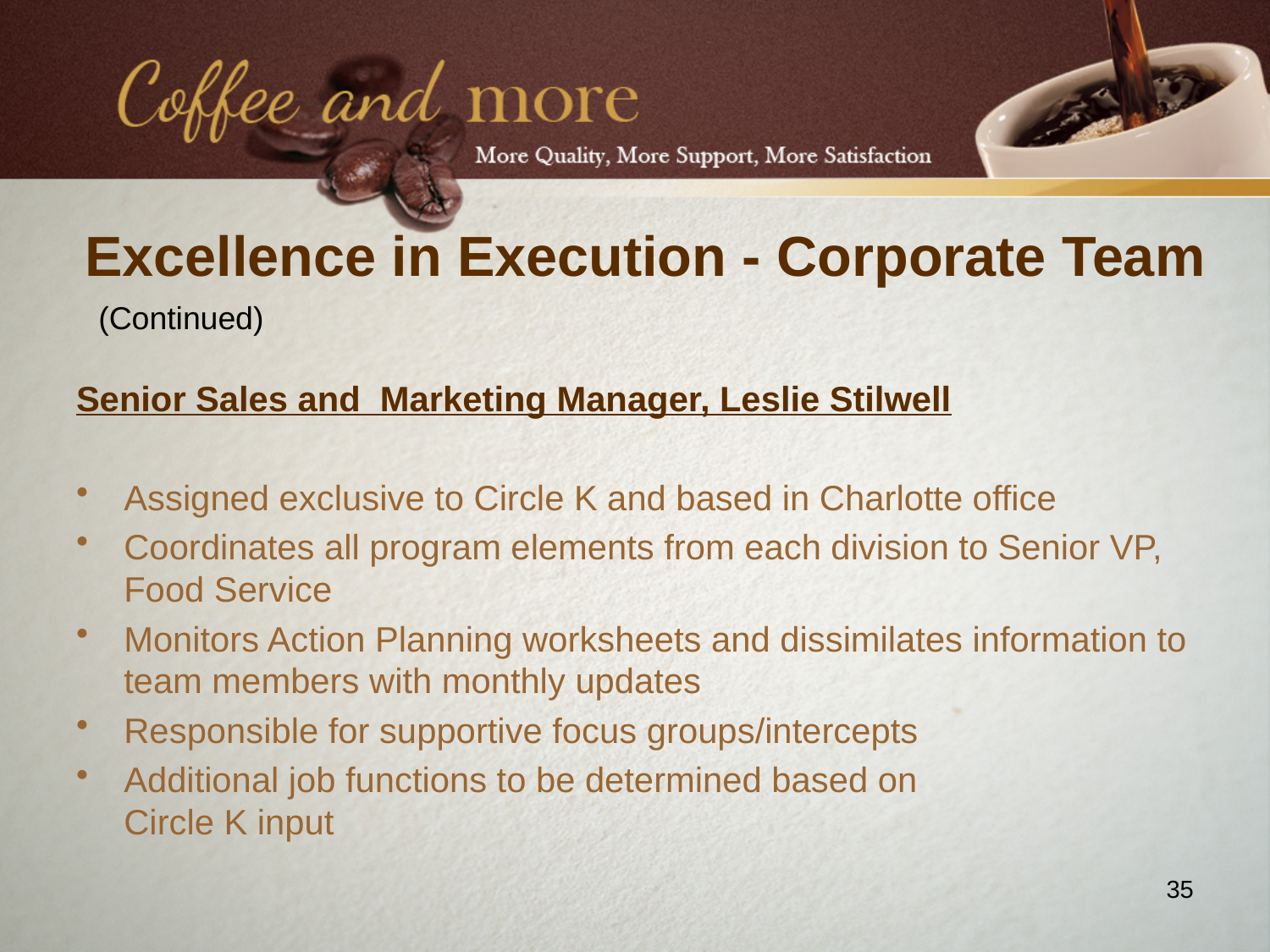

Excellence in Execution - Corporate Team
(Continued)
Senior Sales and  Marketing Manager, Leslie Stilwell

Assigned exclusive to Circle K and based in Charlotte office
Coordinates all program elements from each division to Senior VP, Food Service
Monitors Action Planning worksheets and dissimilates information to team members with monthly updates
Responsible for supportive focus groups/intercepts
Additional job functions to be determined based on
Circle K input

35